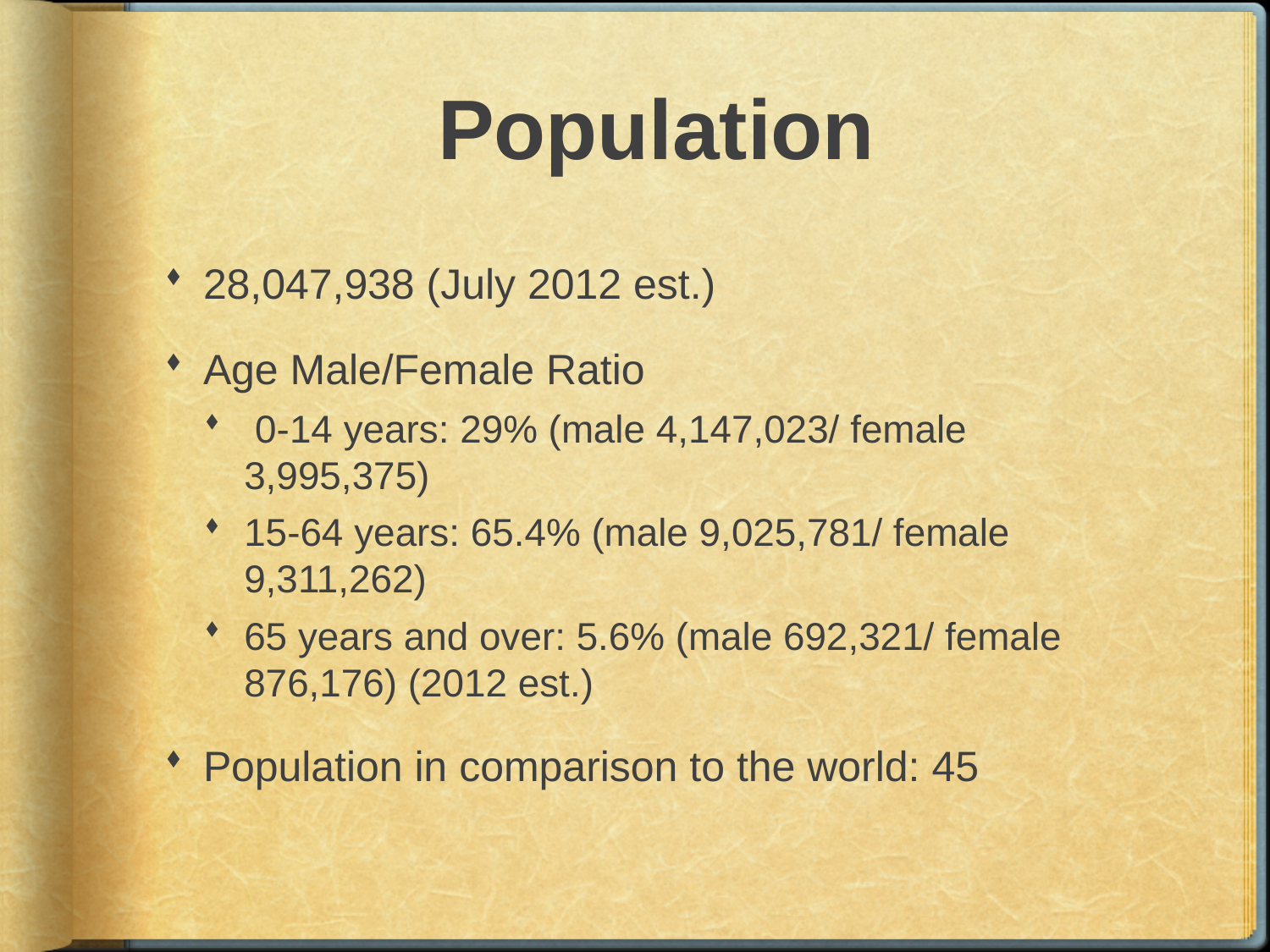

# Population
28,047,938 (July 2012 est.)
Age Male/Female Ratio
 0-14 years: 29% (male 4,147,023/ female 3,995,375)
15-64 years: 65.4% (male 9,025,781/ female 9,311,262)
65 years and over: 5.6% (male 692,321/ female 876,176) (2012 est.)
Population in comparison to the world: 45